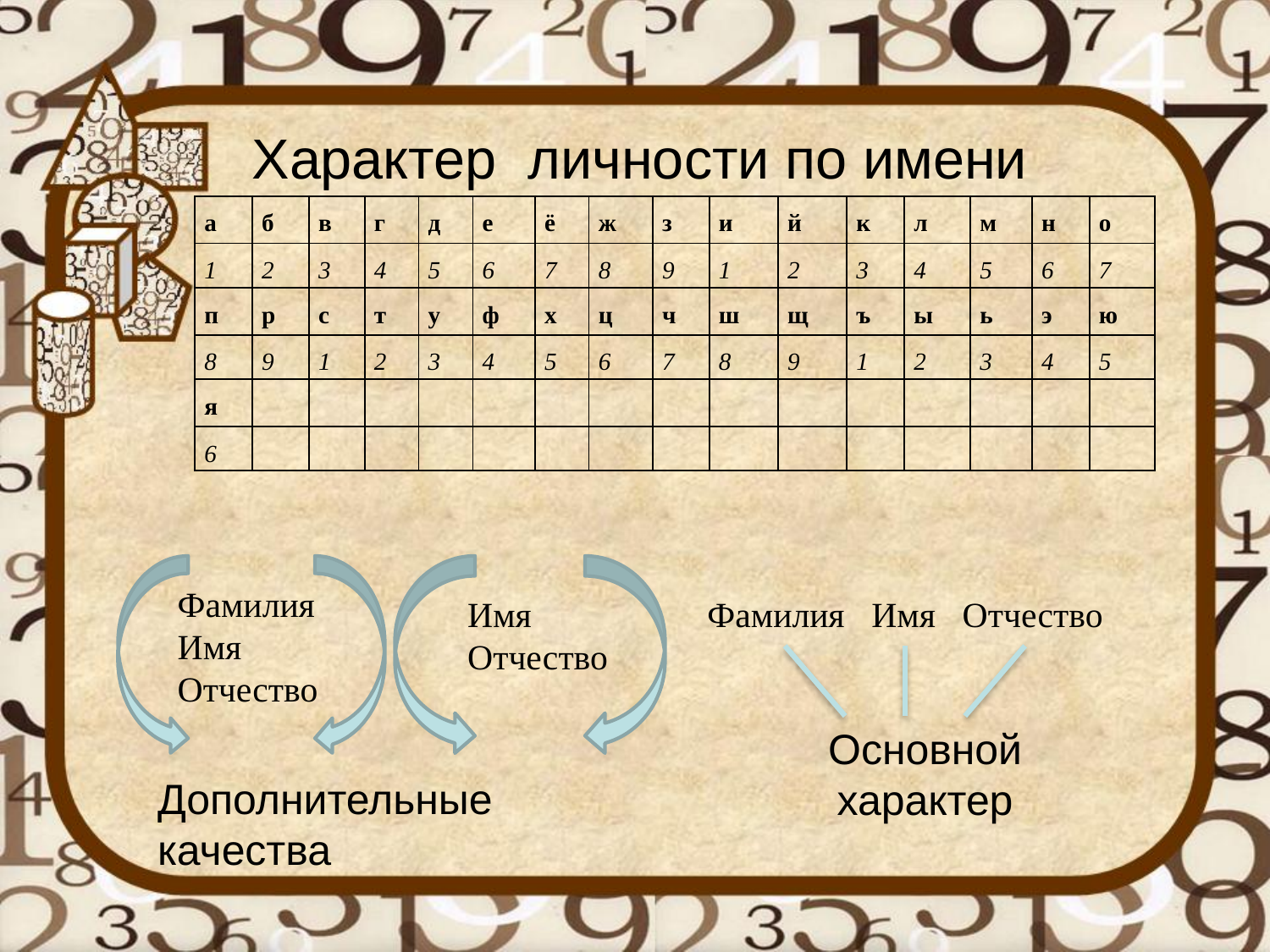

Характер  личности по имени
| а | б | в | г | д | е | ё | ж | з | и | й | к | л | м | н | о |
| --- | --- | --- | --- | --- | --- | --- | --- | --- | --- | --- | --- | --- | --- | --- | --- |
| 1 | 2 | 3 | 4 | 5 | 6 | 7 | 8 | 9 | 1 | 2 | 3 | 4 | 5 | 6 | 7 |
| п | р | с | т | у | ф | х | ц | ч | ш | щ | ъ | ы | ь | э | ю |
| 8 | 9 | 1 | 2 | 3 | 4 | 5 | 6 | 7 | 8 | 9 | 1 | 2 | 3 | 4 | 5 |
| я |  |  |  |  |  |  |  |  |  |  |  |  |  |  |  |
| 6 |  |  |  |  |  |  |  |  |  |  |  |  |  |  |  |

Фамилия
Имя
Отчество

Имя
Отчество
Фамилия   Имя   Отчество
Основной характер
Дополнительные качества